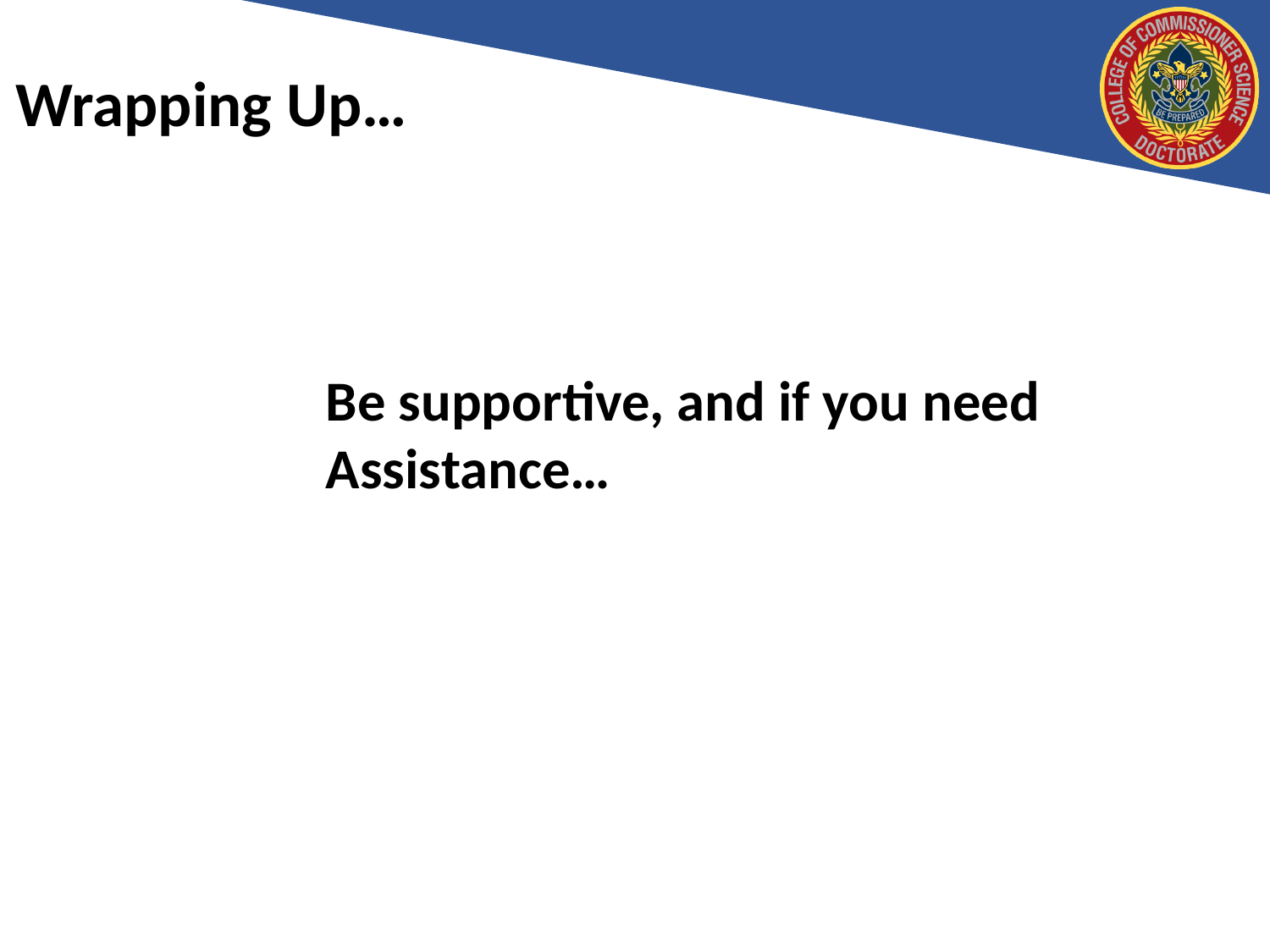

# Wrapping Up…
Be supportive, and if you need Assistance…